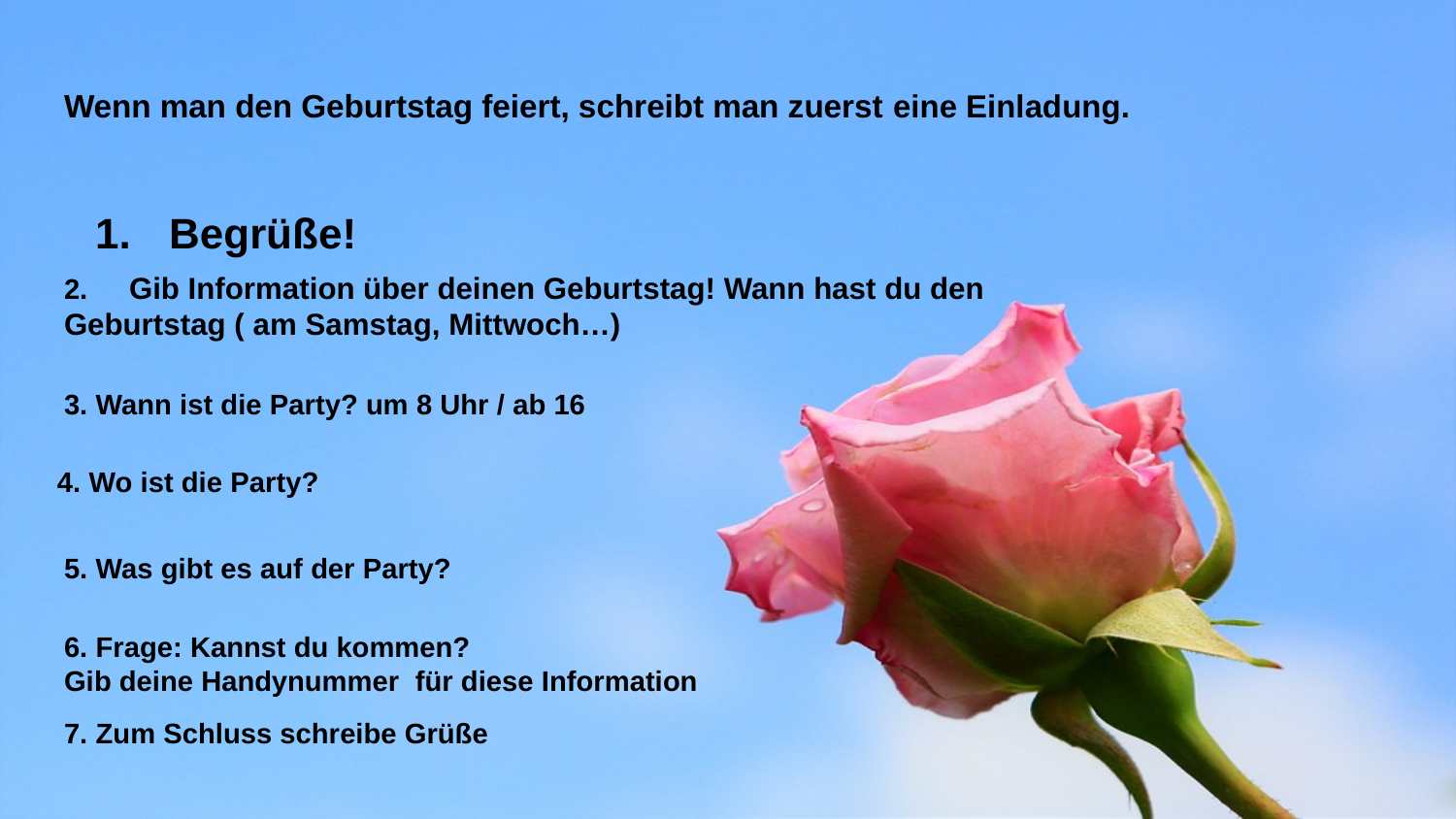

# Wenn man den Geburtstag feiert, schreibt man zuerst eine Einladung.

Begrüße!

2.      Gib Information über deinen Geburtstag! Wann hast du den               Geburtstag ( am Samstag, Mittwoch…)
3. Wann ist die Party? um 8 Uhr / ab 16
4. Wo ist die Party?
5. Was gibt es auf der Party?
6. Frage: Kannst du kommen?
Gib deine Handynummer  für diese Information
7. Zum Schluss schreibe Grüße